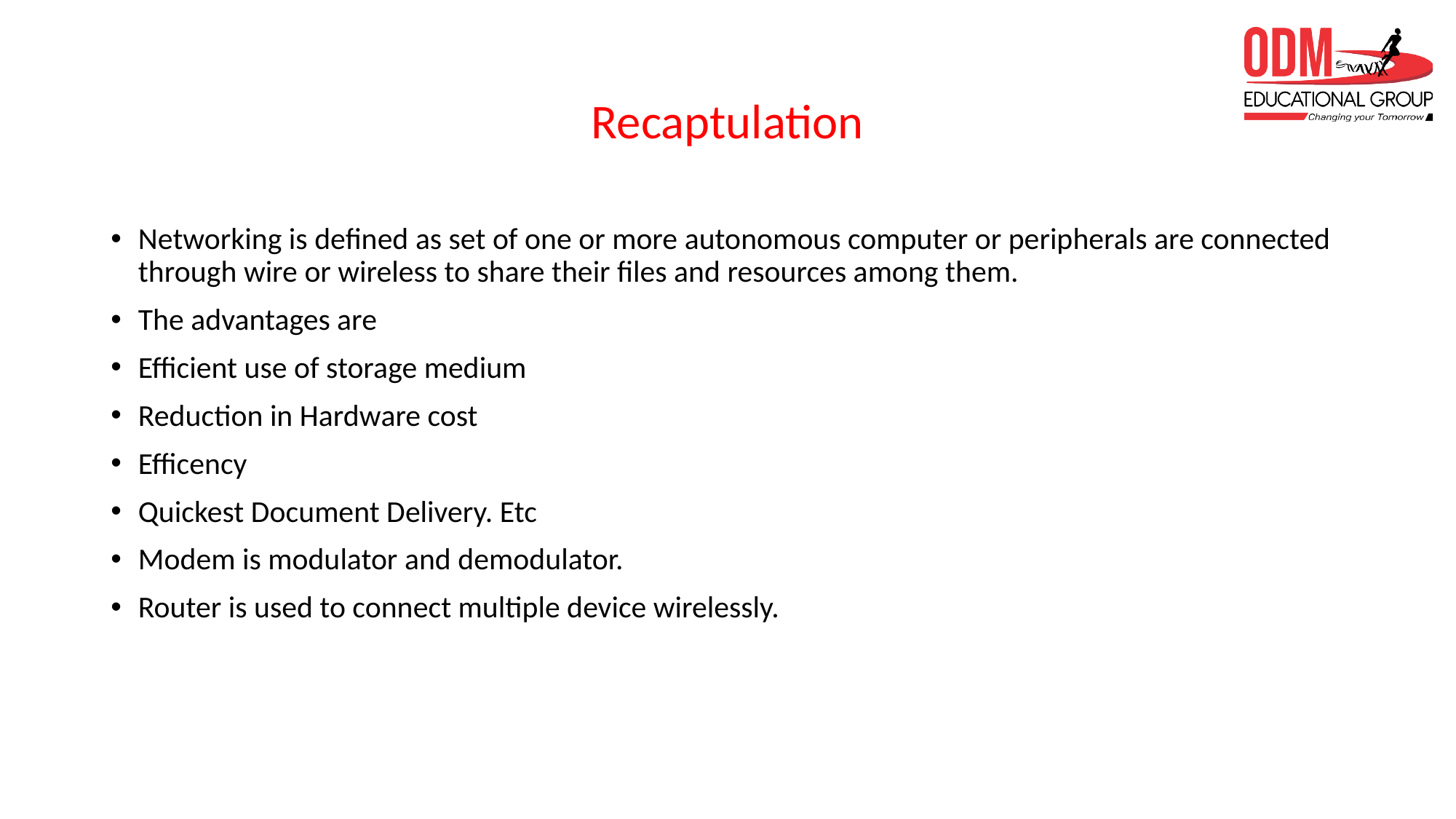

# Recaptulation
Networking is defined as set of one or more autonomous computer or peripherals are connected through wire or wireless to share their files and resources among them.
The advantages are
Efficient use of storage medium
Reduction in Hardware cost
Efficency
Quickest Document Delivery. Etc
Modem is modulator and demodulator.
Router is used to connect multiple device wirelessly.